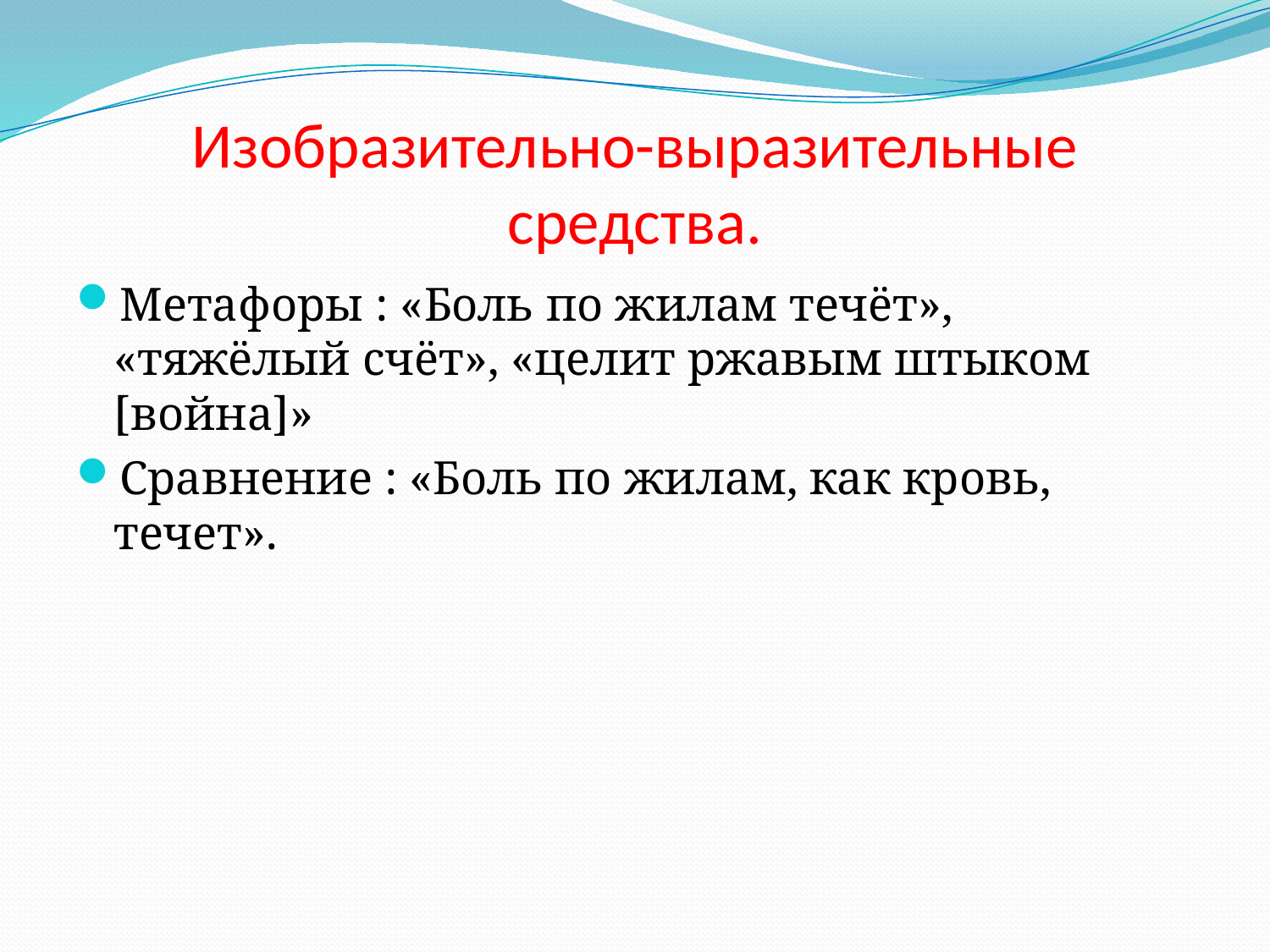

# Изобразительно-выразительные средства.
Метафоры : «Боль по жилам течёт», «тяжёлый счёт», «целит ржавым штыком [война]»
Сравнение : «Боль по жилам, как кровь, течет».